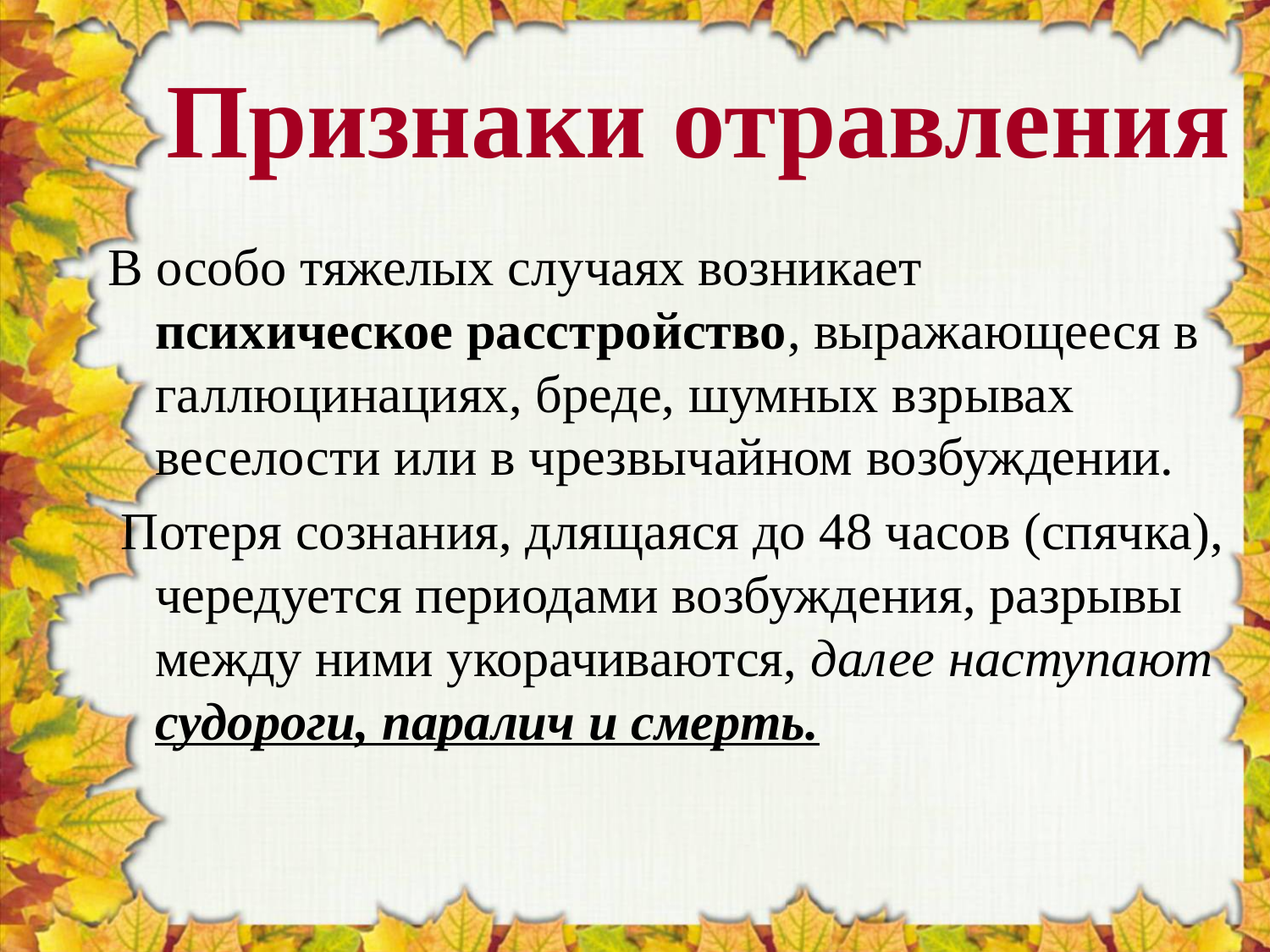

# Признаки отравления
В особо тяжелых случаях возникает психическое расстройство, выражающееся в галлюцинациях, бреде, шумных взрывах веселости или в чрезвычайном возбуждении.
 Потеря сознания, длящаяся до 48 часов (спячка), чередуется периодами возбуждения, разрывы между ними укорачиваются, далее наступают судороги, паралич и смерть.